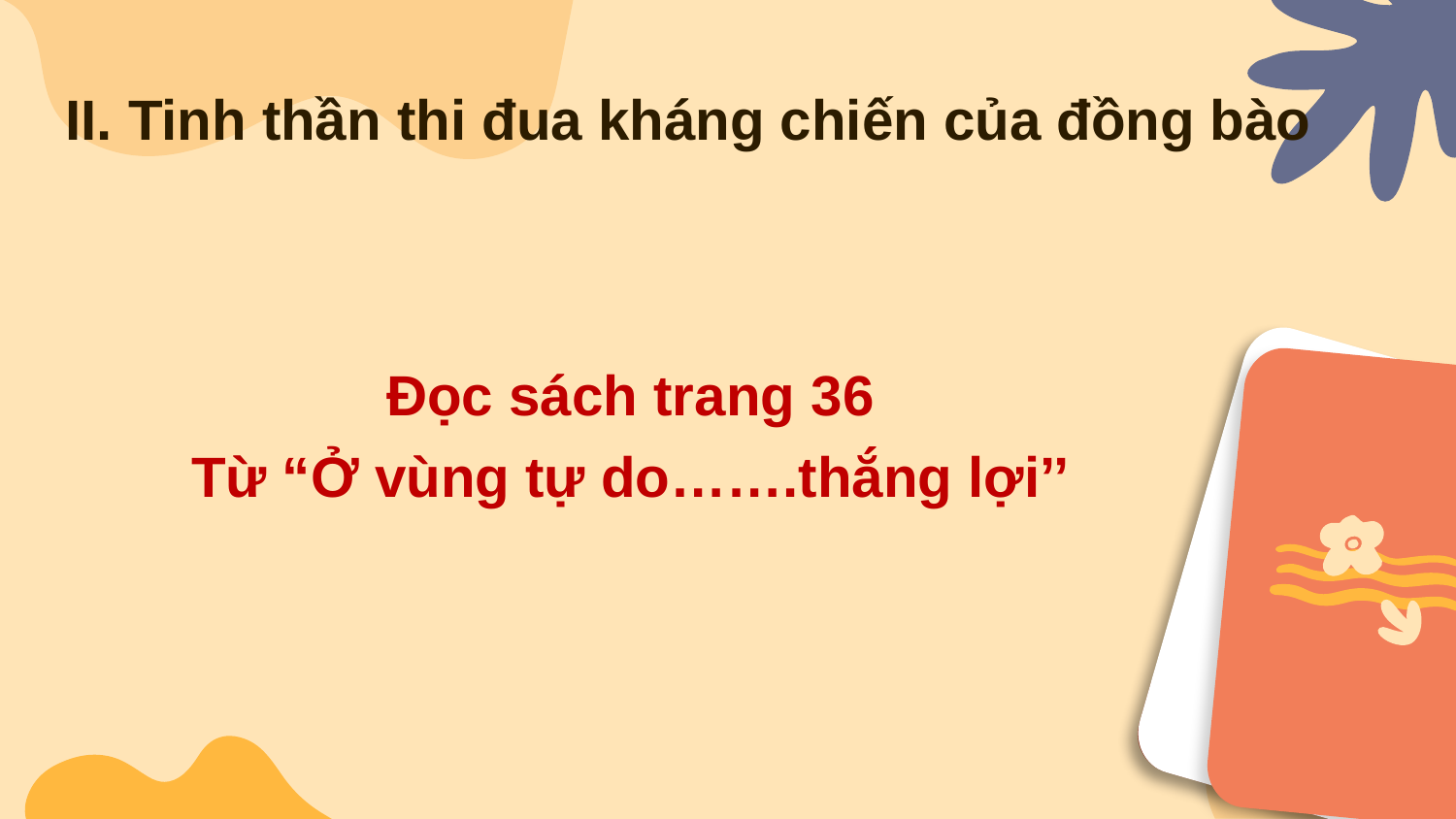

II. Tinh thần thi đua kháng chiến của đồng bào
Đọc sách trang 36
Từ “Ở vùng tự do…….thắng lợi’’

John
The correct answer is: